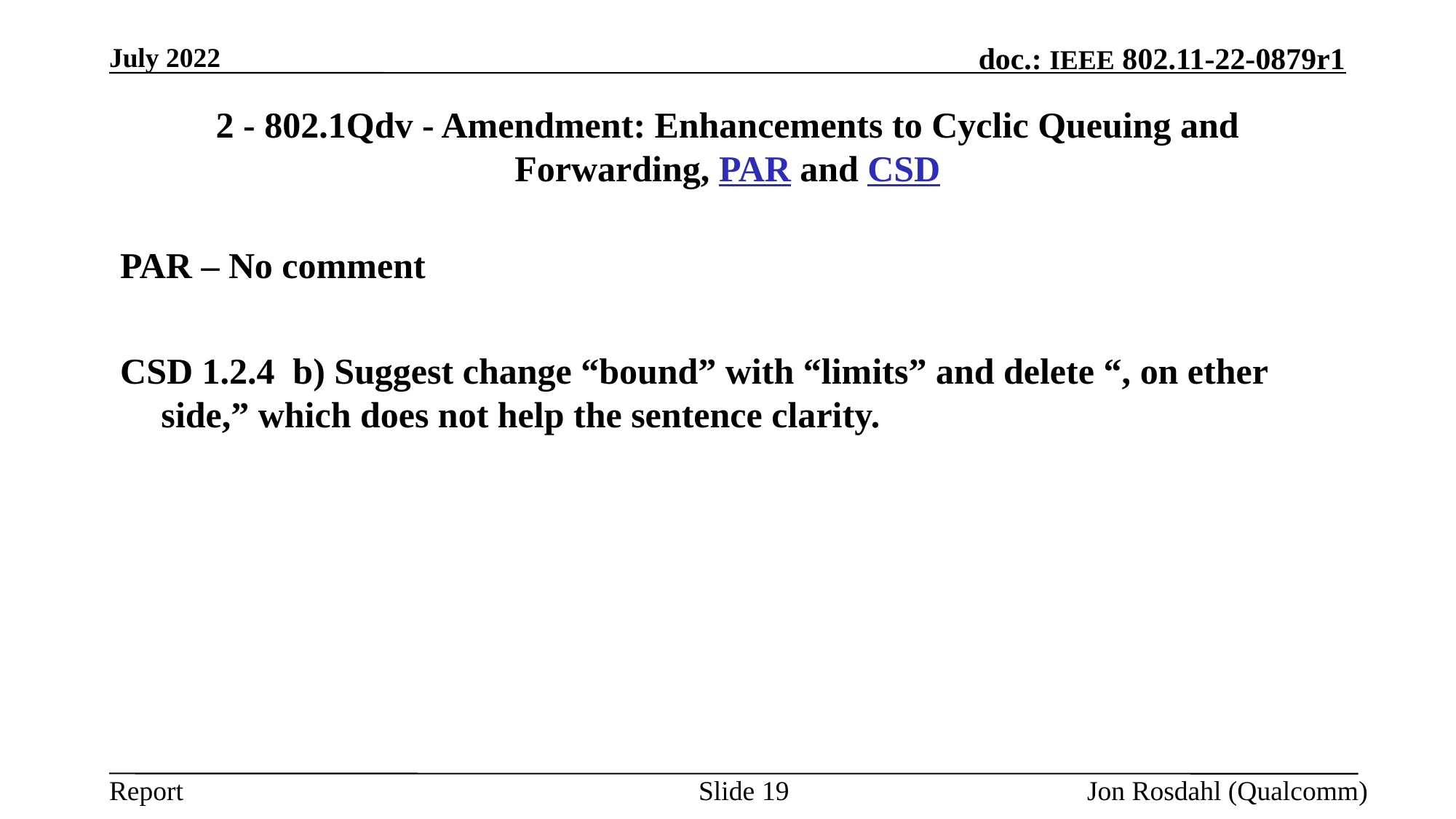

July 2022
# 2 - 802.1Qdv - Amendment: Enhancements to Cyclic Queuing and Forwarding, PAR and CSD
PAR – No comment

CSD 1.2.4  b) Suggest change “bound” with “limits” and delete “, on ether side,” which does not help the sentence clarity.
Slide 19
Jon Rosdahl (Qualcomm)